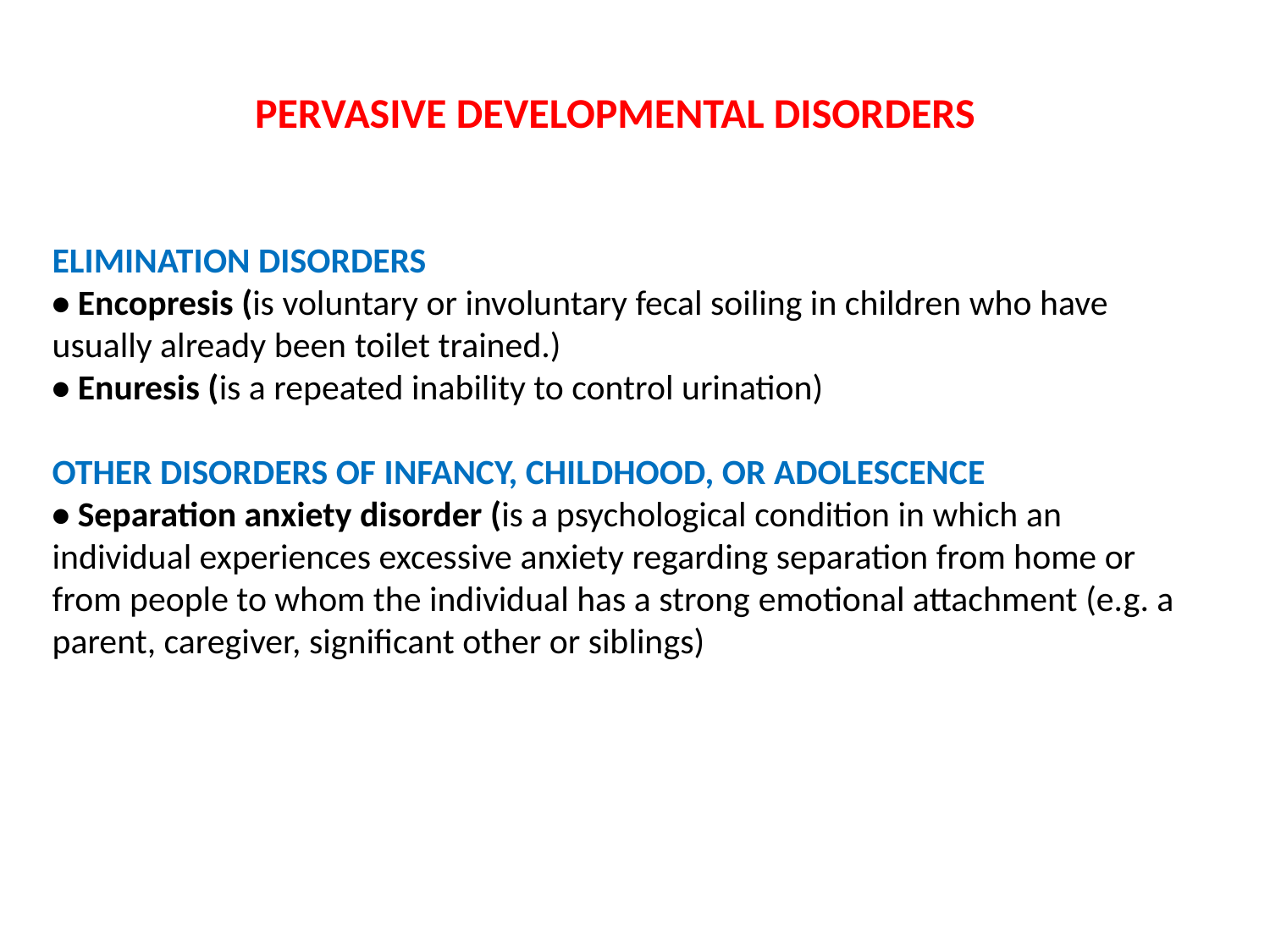

PERVASIVE DEVELOPMENTAL DISORDERS

ELIMINATION DISORDERS
• Encopresis (is voluntary or involuntary fecal soiling in children who have usually already been toilet trained.)
• Enuresis (is a repeated inability to control urination)

OTHER DISORDERS OF INFANCY, CHILDHOOD, OR ADOLESCENCE
• Separation anxiety disorder (is a psychological condition in which an individual experiences excessive anxiety regarding separation from home or from people to whom the individual has a strong emotional attachment (e.g. a parent, caregiver, significant other or siblings)